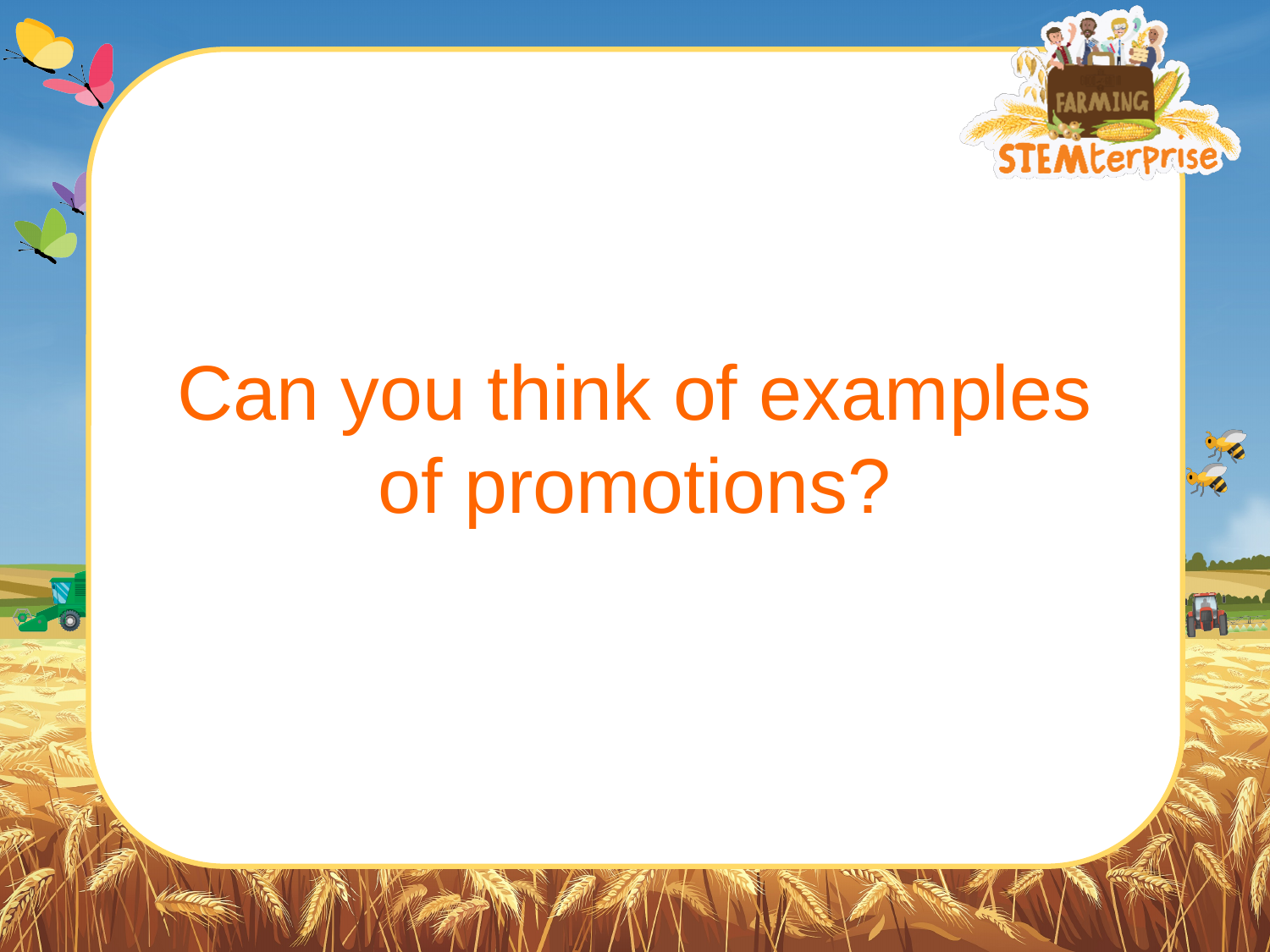

Can you think of examples of promotions?